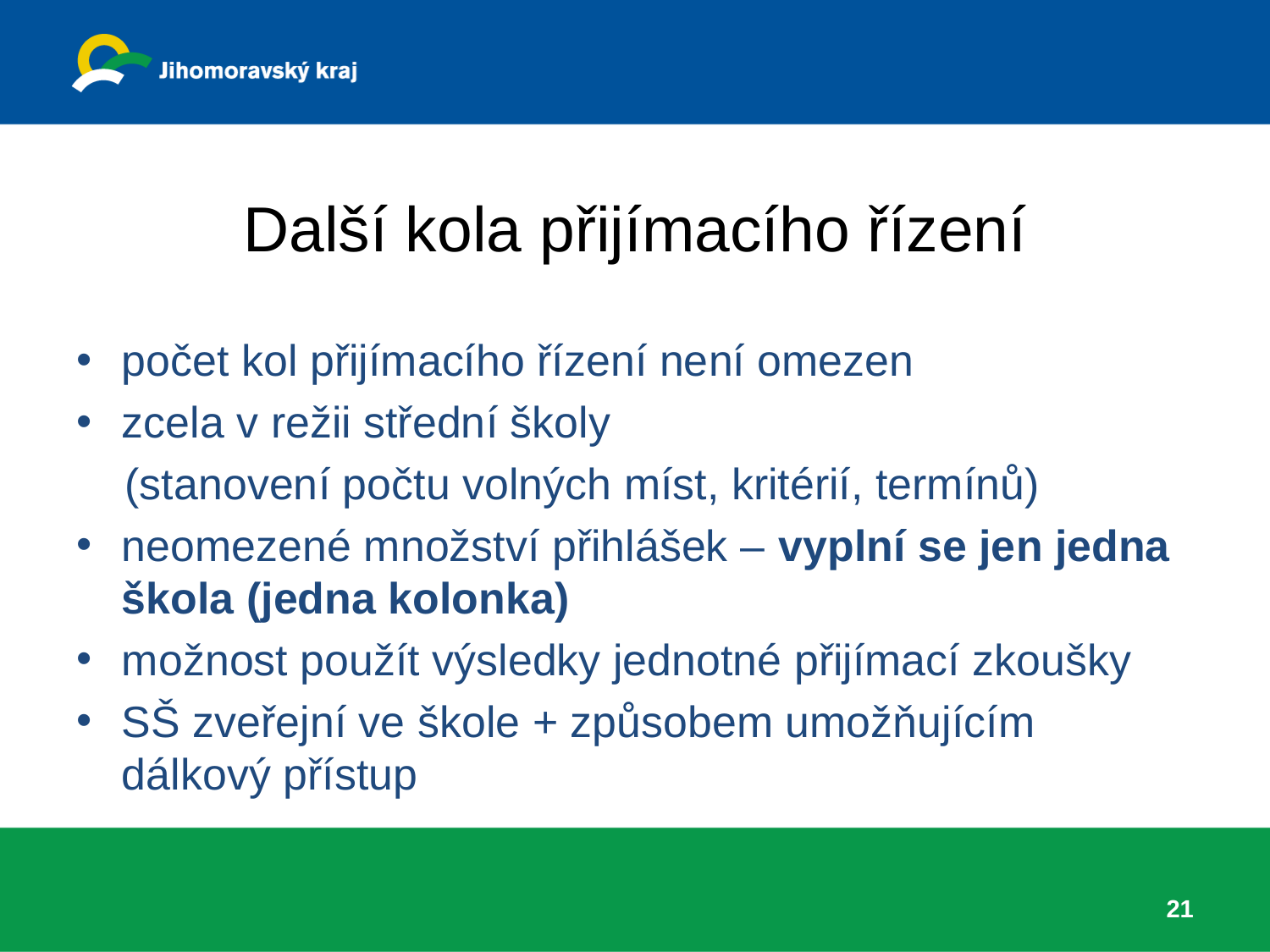

# Další kola přijímacího řízení
počet kol přijímacího řízení není omezen
zcela v režii střední školy
    (stanovení počtu volných míst, kritérií, termínů)
neomezené množství přihlášek – vyplní se jen jedna škola (jedna kolonka)
možnost použít výsledky jednotné přijímací zkoušky
SŠ zveřejní ve škole + způsobem umožňujícím dálkový přístup
21